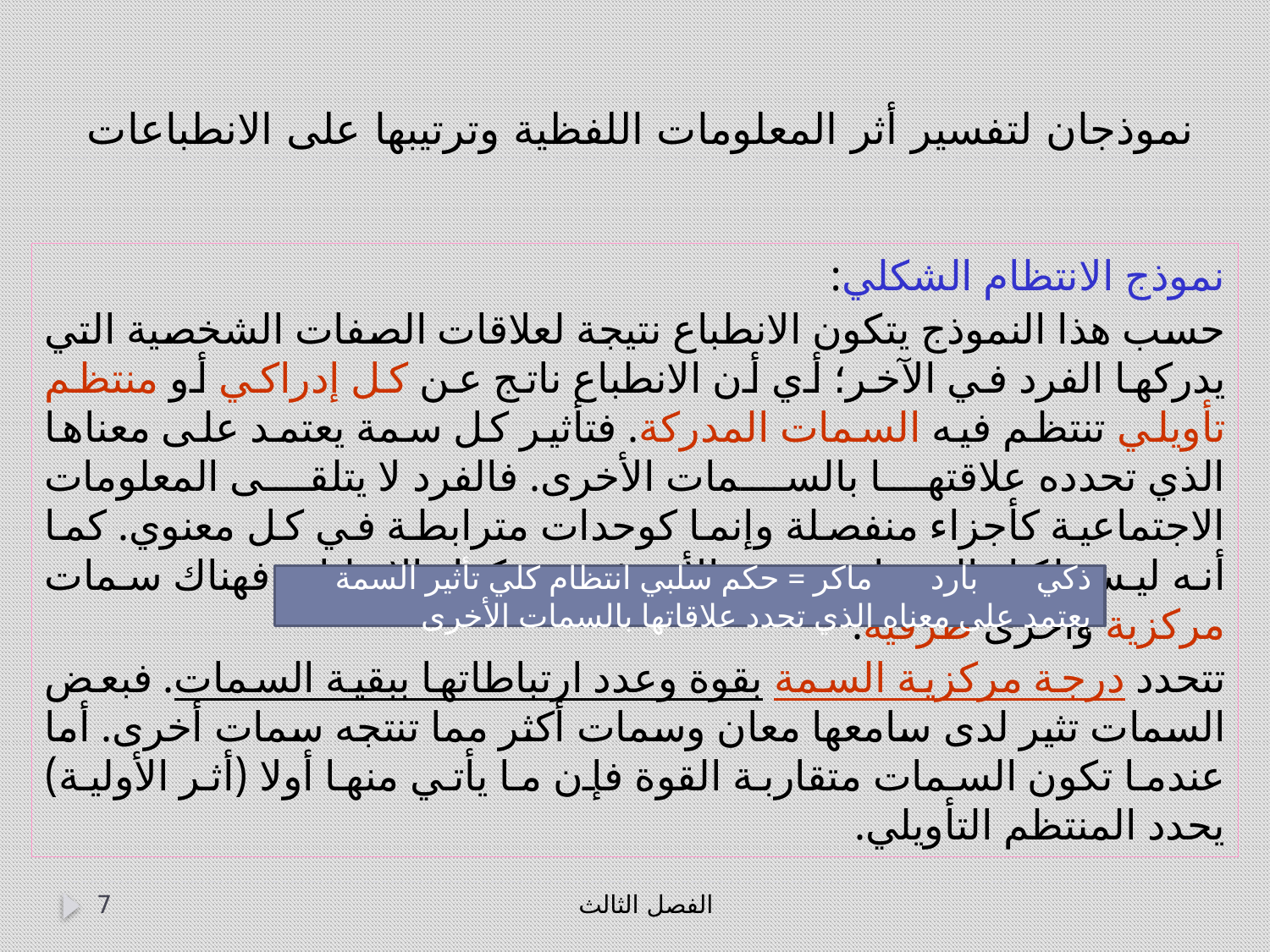

# نموذجان لتفسير أثر المعلومات اللفظية وترتيبها على الانطباعات
نموذج الانتظام الشكلي:
حسب هذا النموذج يتكون الانطباع نتيجة لعلاقات الصفات الشخصية التي يدركها الفرد في الآخر؛ أي أن الانطباع ناتج عن كل إدراكي أو منتظم تأويلي تنتظم فيه السمات المدركة. فتأثير كل سمة يعتمد على معناها الذي تحدده علاقتها بالسمات الأخرى. فالفرد لا يتلقى المعلومات الاجتماعية كأجزاء منفصلة وإنما كوحدات مترابطة في كل معنوي. كما أنه ليس لكل السمات نفس الأثر في تشكيل الانطباع، فهناك سمات مركزية وأخرى طرفية.
تتحدد درجة مركزية السمة بقوة وعدد ارتباطاتها ببقية السمات. فبعض السمات تثير لدى سامعها معان وسمات أكثر مما تنتجه سمات أخرى. أما عندما تكون السمات متقاربة القوة فإن ما يأتي منها أولا (أثر الأولية) يحدد المنتظم التأويلي.
ذكي       بارد       ماكر = حكم سلبي انتظام كلي تأثير السمة يعتمد على معناه الذي تحدد علاقاتها بالسمات الأخرى
7
الفصل الثالث